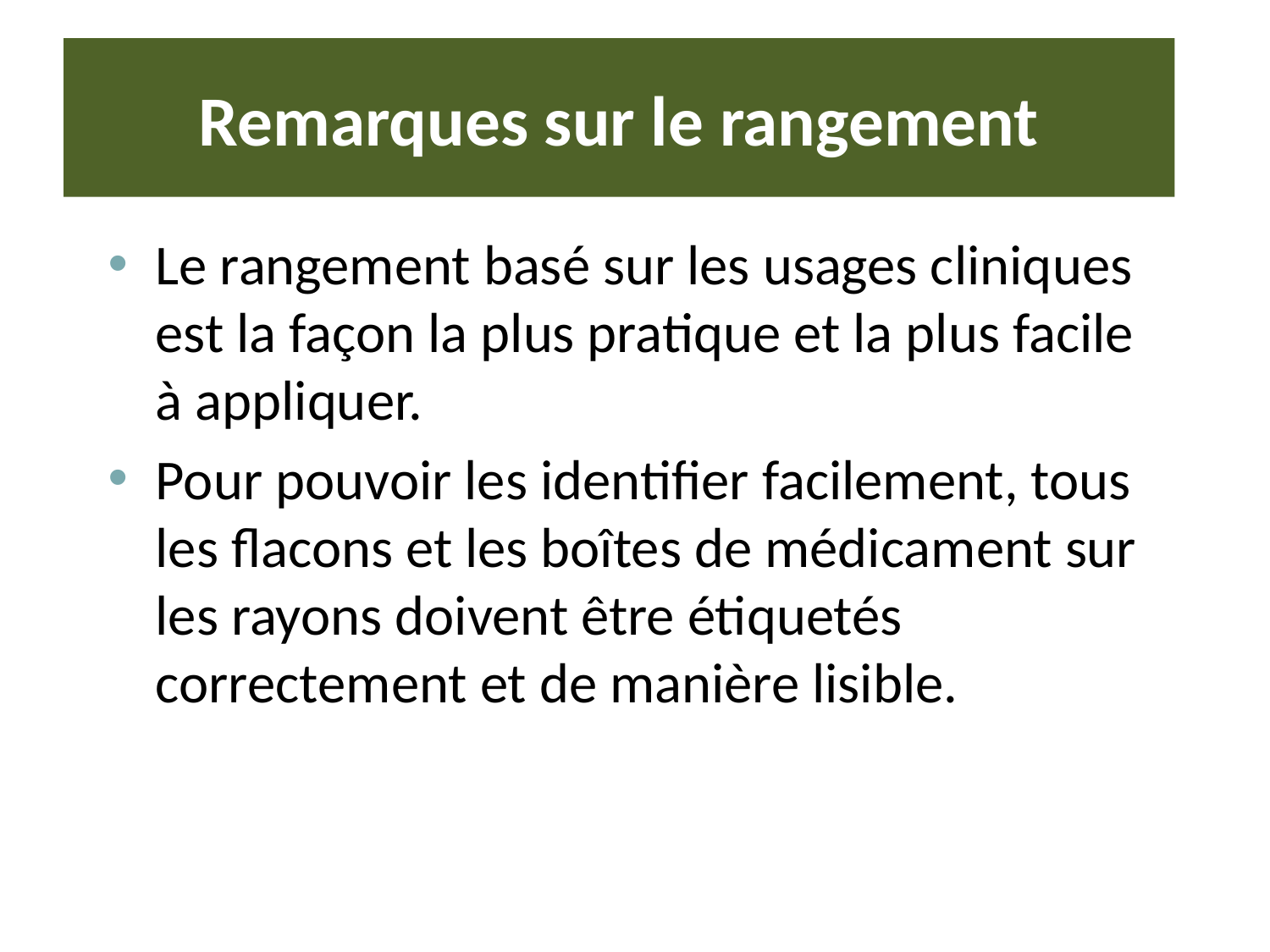

# Remarques sur le rangement
Le rangement basé sur les usages cliniques est la façon la plus pratique et la plus facile à appliquer.
Pour pouvoir les identifier facilement, tous les flacons et les boîtes de médicament sur les rayons doivent être étiquetés correctement et de manière lisible.